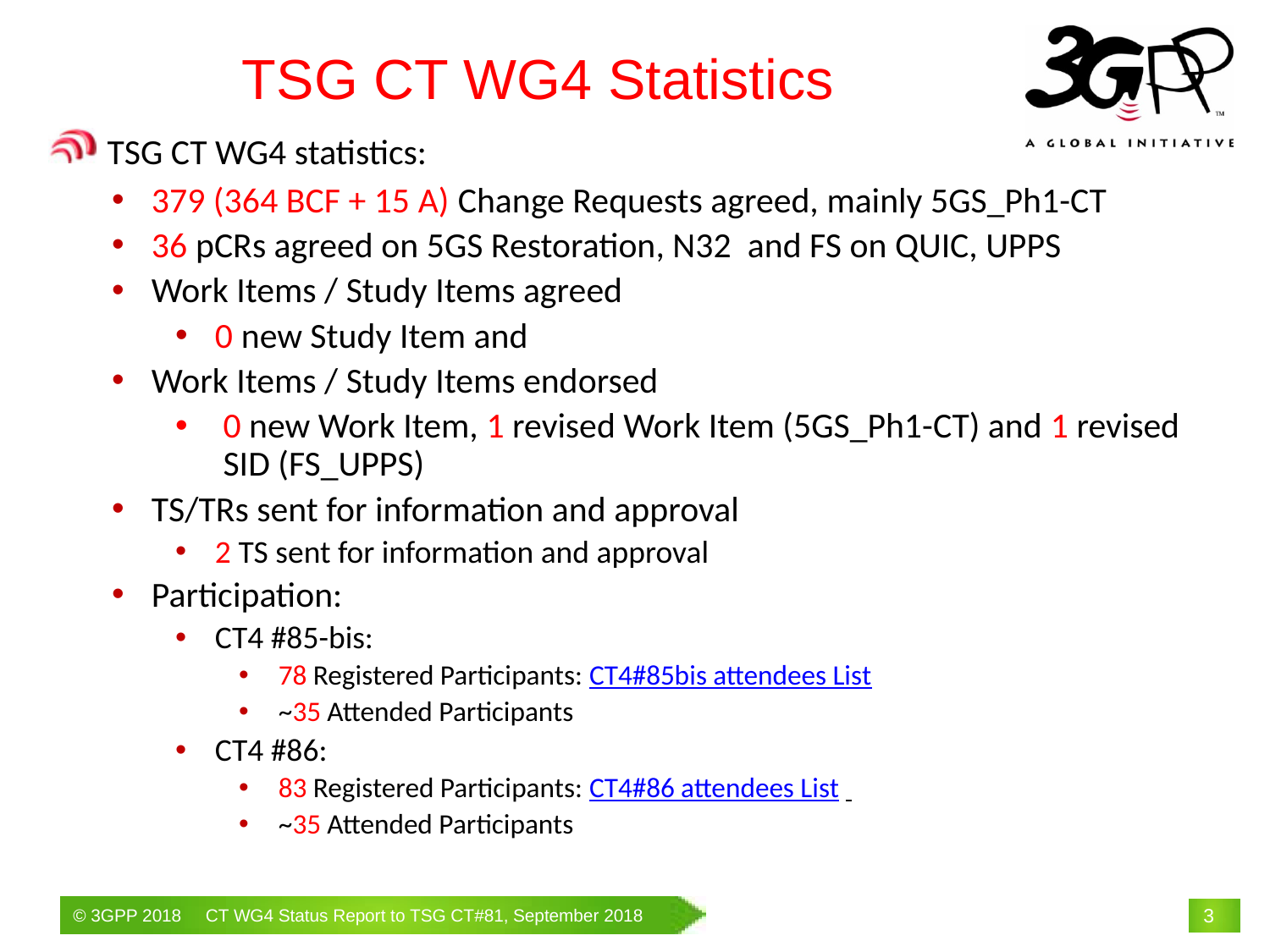

TSG CT WG4 Statistics
 TSG CT WG4 statistics:
379 (364 BCF + 15 A) Change Requests agreed, mainly 5GS_Ph1-CT
36 pCRs agreed on 5GS Restoration, N32  and FS on QUIC, UPPS
Work Items / Study Items agreed
0 new Study Item and
Work Items / Study Items endorsed
0 new Work Item, 1 revised Work Item (5GS_Ph1-CT) and 1 revised SID (FS_UPPS)
TS/TRs sent for information and approval
2 TS sent for information and approval
Participation:
CT4 #85-bis:
78 Registered Participants: CT4#85bis attendees List
~35 Attended Participants
CT4 #86:
83 Registered Participants: CT4#86 attendees List
~35 Attended Participants